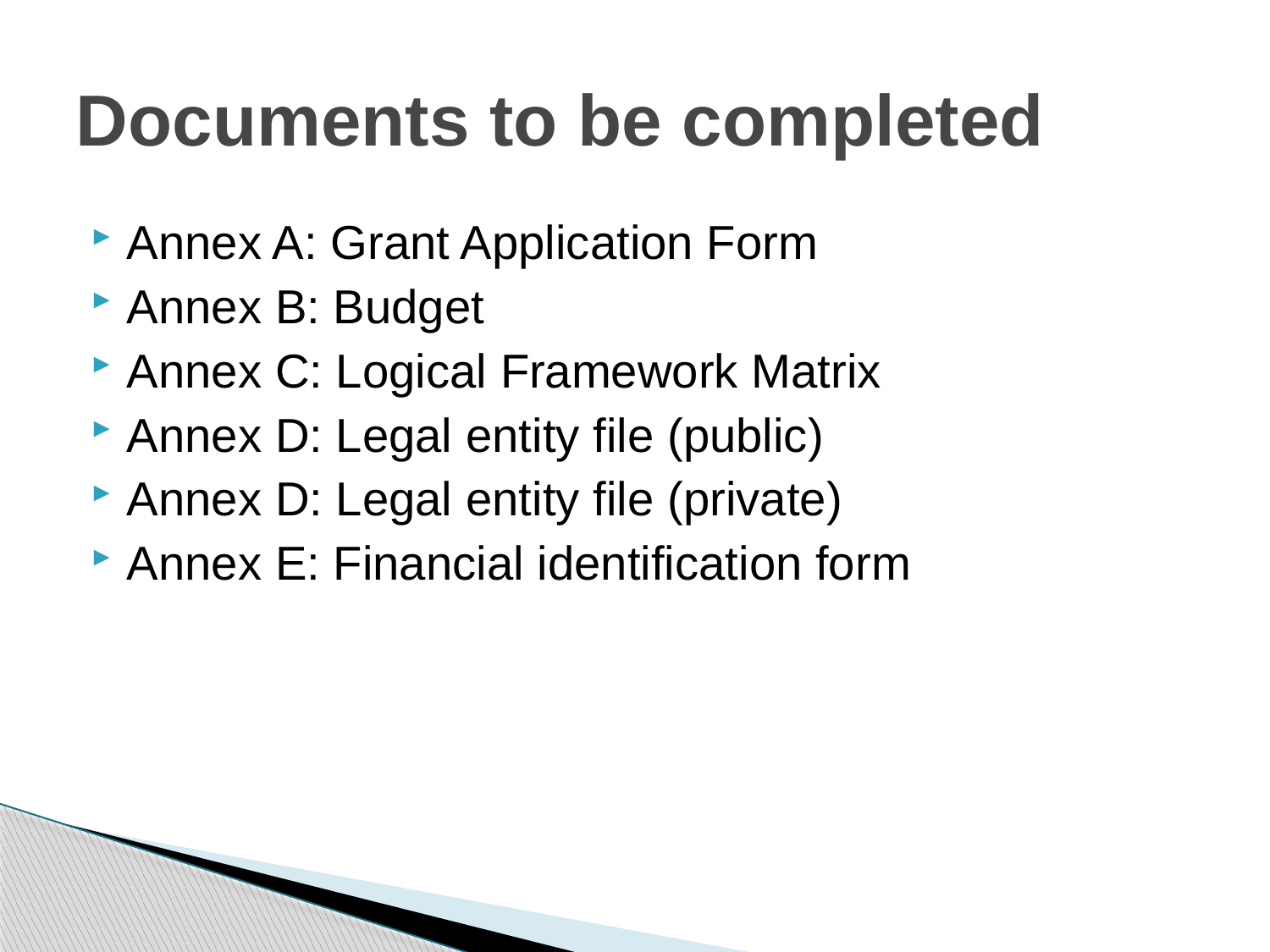

# Documents to be completed
Annex A: Grant Application Form
Annex B: Budget
Annex C: Logical Framework Matrix
Annex D: Legal entity file (public)
Annex D: Legal entity file (private)
Annex E: Financial identification form